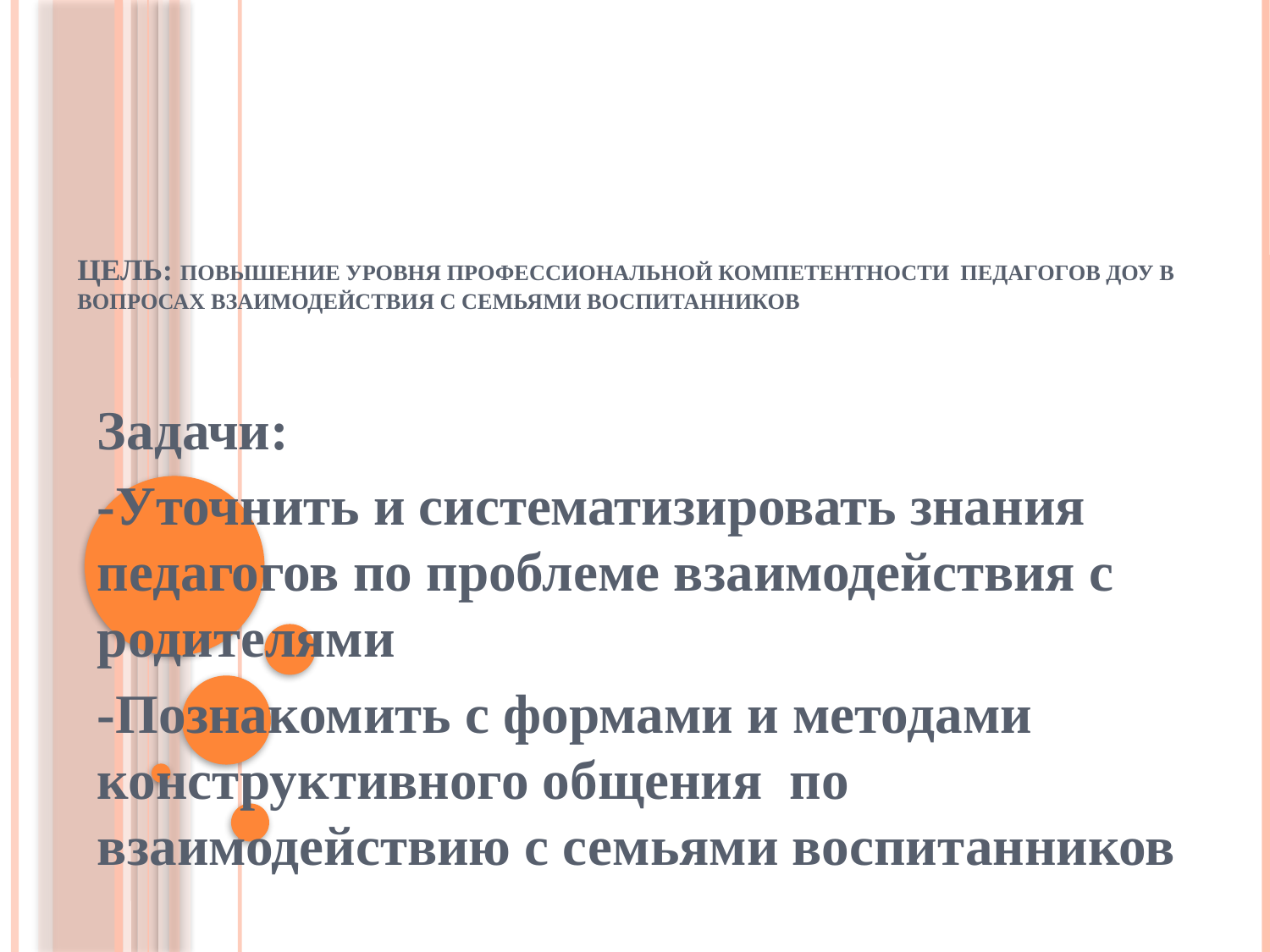

# Цель: Повышение уровня профессиональной компетентности  педагогов ДОУ в вопросах взаимодействия с семьями воспитанников

Задачи:
-Уточнить и систематизировать знания педагогов по проблеме взаимодействия с родителями
-Познакомить с формами и методами конструктивного общения  по взаимодействию с семьями воспитанников